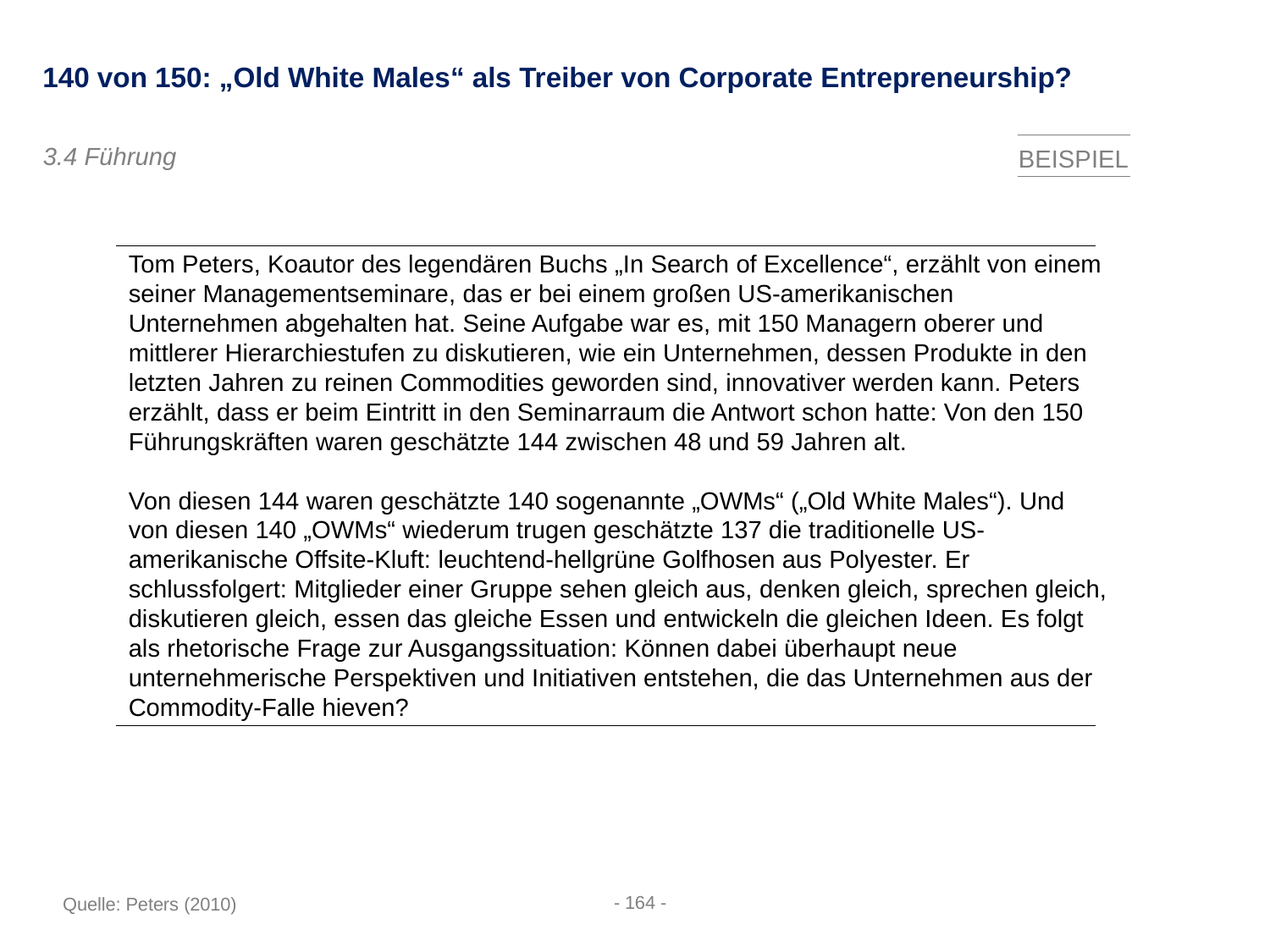

140 von 150: „Old White Males“ als Treiber von Corporate Entrepreneurship?
3.4 Führung
BEISPIEL
Tom Peters, Koautor des legendären Buchs „In Search of Excellence“, erzählt von einem seiner Managementseminare, das er bei einem großen US-amerikanischen Unternehmen abgehalten hat. Seine Aufgabe war es, mit 150 Managern oberer und mittlerer Hierarchiestufen zu diskutieren, wie ein Unternehmen, dessen Produkte in den letzten Jahren zu reinen Commodities geworden sind, innovativer werden kann. Peters erzählt, dass er beim Eintritt in den Seminarraum die Antwort schon hatte: Von den 150 Führungskräften waren geschätzte 144 zwischen 48 und 59 Jahren alt.

Von diesen 144 waren geschätzte 140 sogenannte „OWMs“ („Old White Males“). Und von diesen 140 „OWMs“ wiederum trugen geschätzte 137 die traditionelle US-amerikanische Offsite-Kluft: leuchtend-hellgrüne Golfhosen aus Polyester. Er schlussfolgert: Mitglieder einer Gruppe sehen gleich aus, denken gleich, sprechen gleich, diskutieren gleich, essen das gleiche Essen und entwickeln die gleichen Ideen. Es folgt als rhetorische Frage zur Ausgangssituation: Können dabei überhaupt neue unternehmerische Perspektiven und Initiativen entstehen, die das Unternehmen aus der Commodity-Falle hieven?
- 164 -
Quelle: Peters (2010)